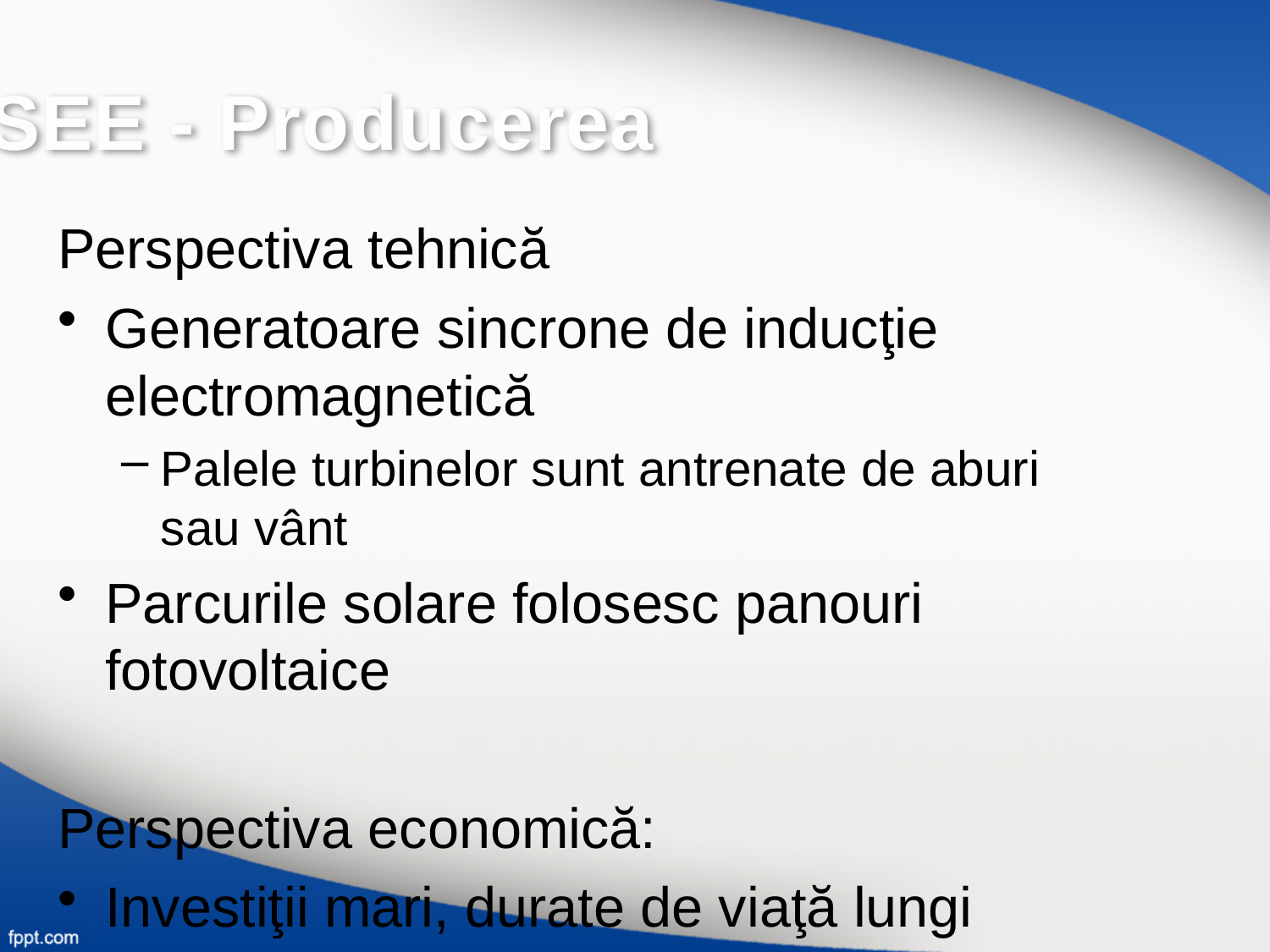

SEE - Producerea
Perspectiva tehnică
Generatoare sincrone de inducţie electromagnetică
Palele turbinelor sunt antrenate de aburi sau vânt
Parcurile solare folosesc panouri fotovoltaice

Perspectiva economică:
Investiţii mari, durate de viaţă lungi (20 de ani)

				Perspectiva de mediu
Industrie poluantă